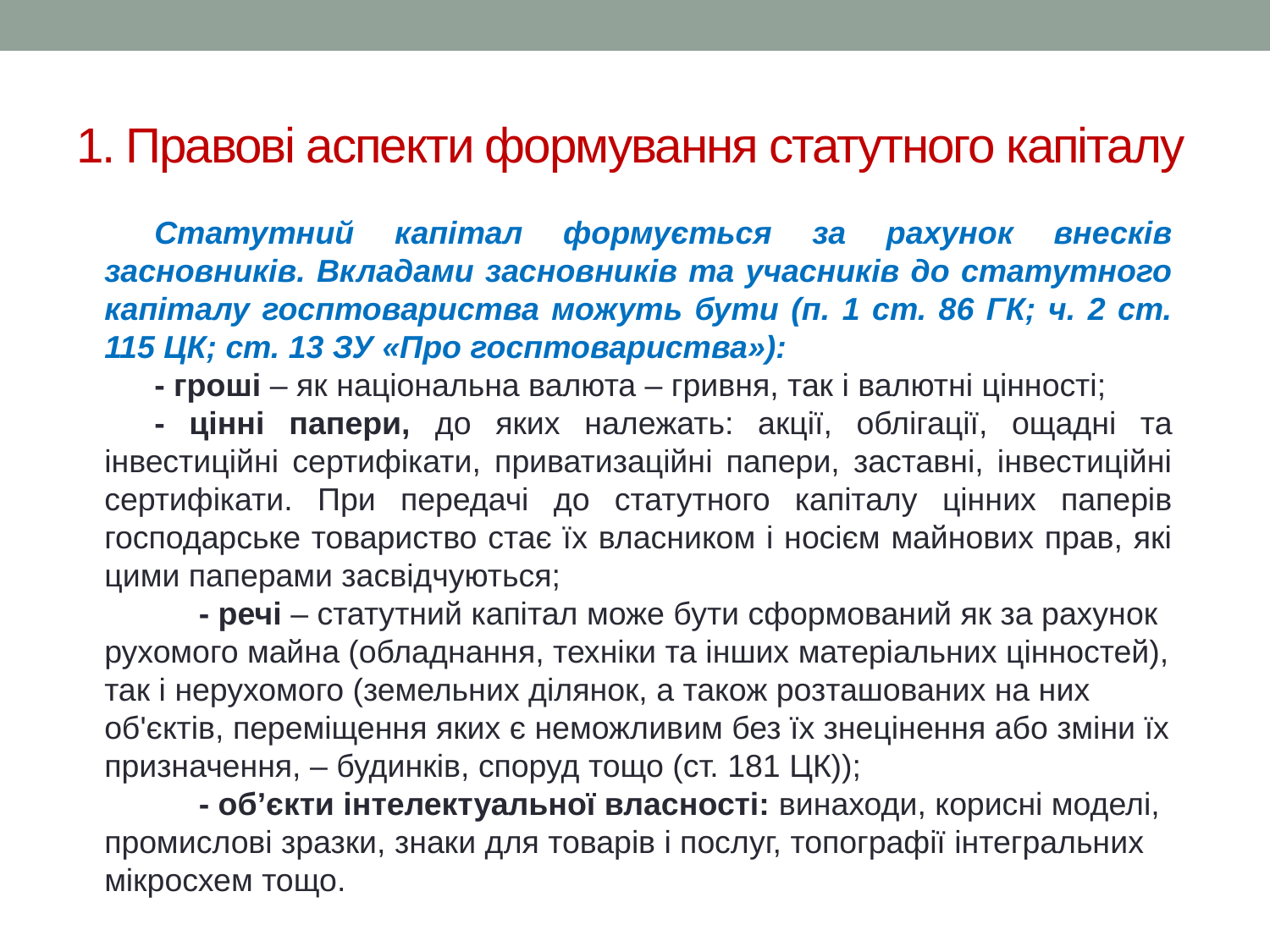

# 1. Правові аспекти формування статутного капіталу
Статутний капітал формується за рахунок внесків засновників. Вкладами засновників та учасників до статутного капіталу госптовариства можуть бути (п. 1 ст. 86 ГК; ч. 2 ст. 115 ЦК; ст. 13 ЗУ «Про госптовариства»):
- гроші – як національна валюта – гривня, так і валютні цінності;
- цінні папери, до яких належать: акції, облігації, ощадні та інвестиційні сертифікати, приватизаційні папери, заставні, інвестиційні сертифікати. При передачі до статутного капіталу цінних паперів господарське товариство стає їх власником і носієм майнових прав, які цими паперами засвідчуються;
     - речі – статутний капітал може бути сформований як за рахунок рухомого майна (обладнання, техніки та інших матеріальних цінностей), так і нерухомого (земельних ділянок, а також розташованих на них об'єктів, переміщення яких є неможливим без їх знецінення або зміни їх призначення, – будинків, споруд тощо (ст. 181 ЦК));
     - об’єкти інтелектуальної власності: винаходи, корисні моделі, промислові зразки, знаки для товарів і послуг, топографії інтегральних мікросхем тощо.